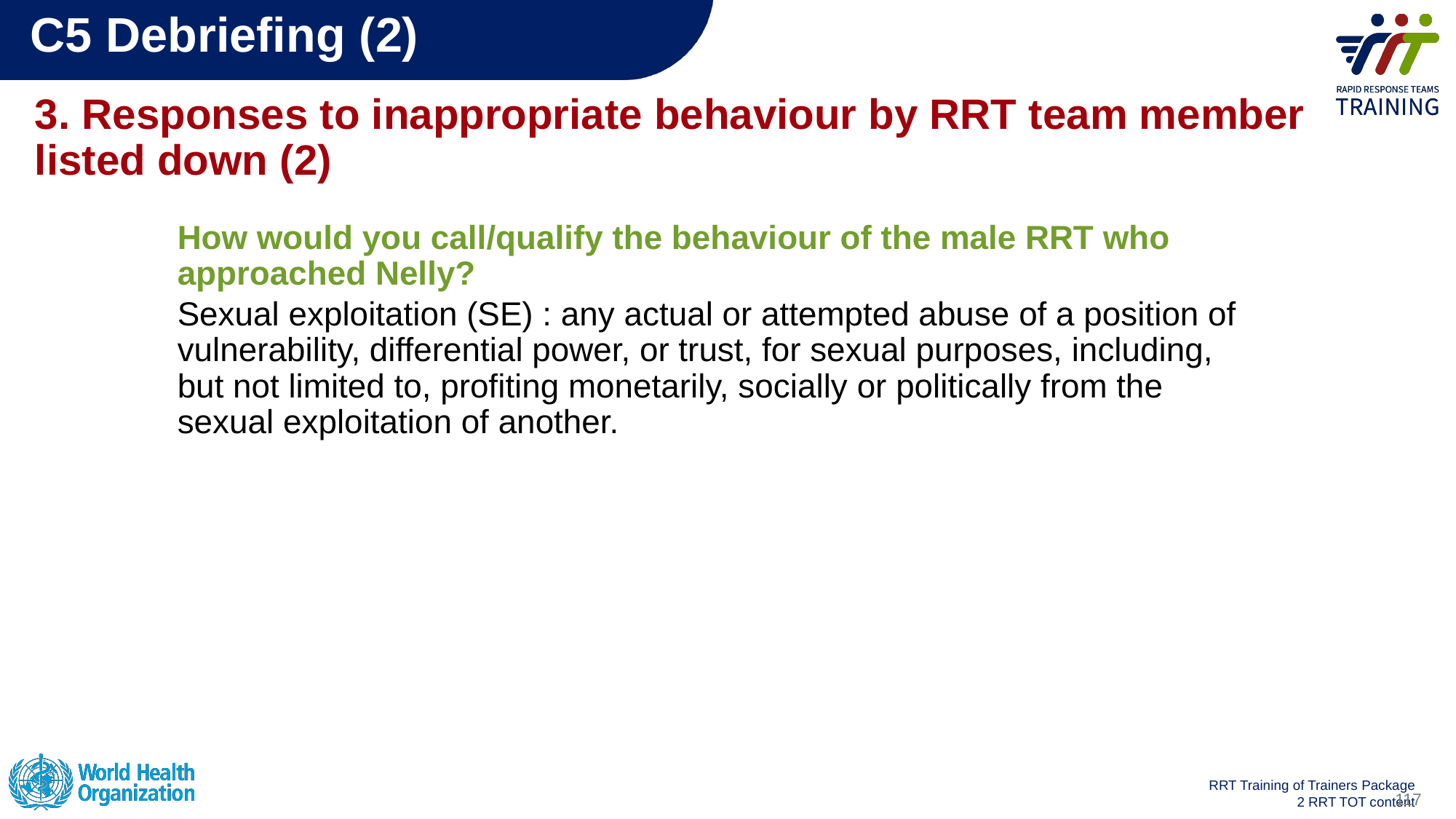

# C5 Debriefing (2)
3. Responses to inappropriate behaviour by RRT team member listed down (2)
How would you call/qualify the behaviour of the male RRT who approached Nelly?
Sexual exploitation (SE) : any actual or attempted abuse of a position of vulnerability, differential power, or trust, for sexual purposes, including, but not limited to, profiting monetarily, socially or politically from the sexual exploitation of another.